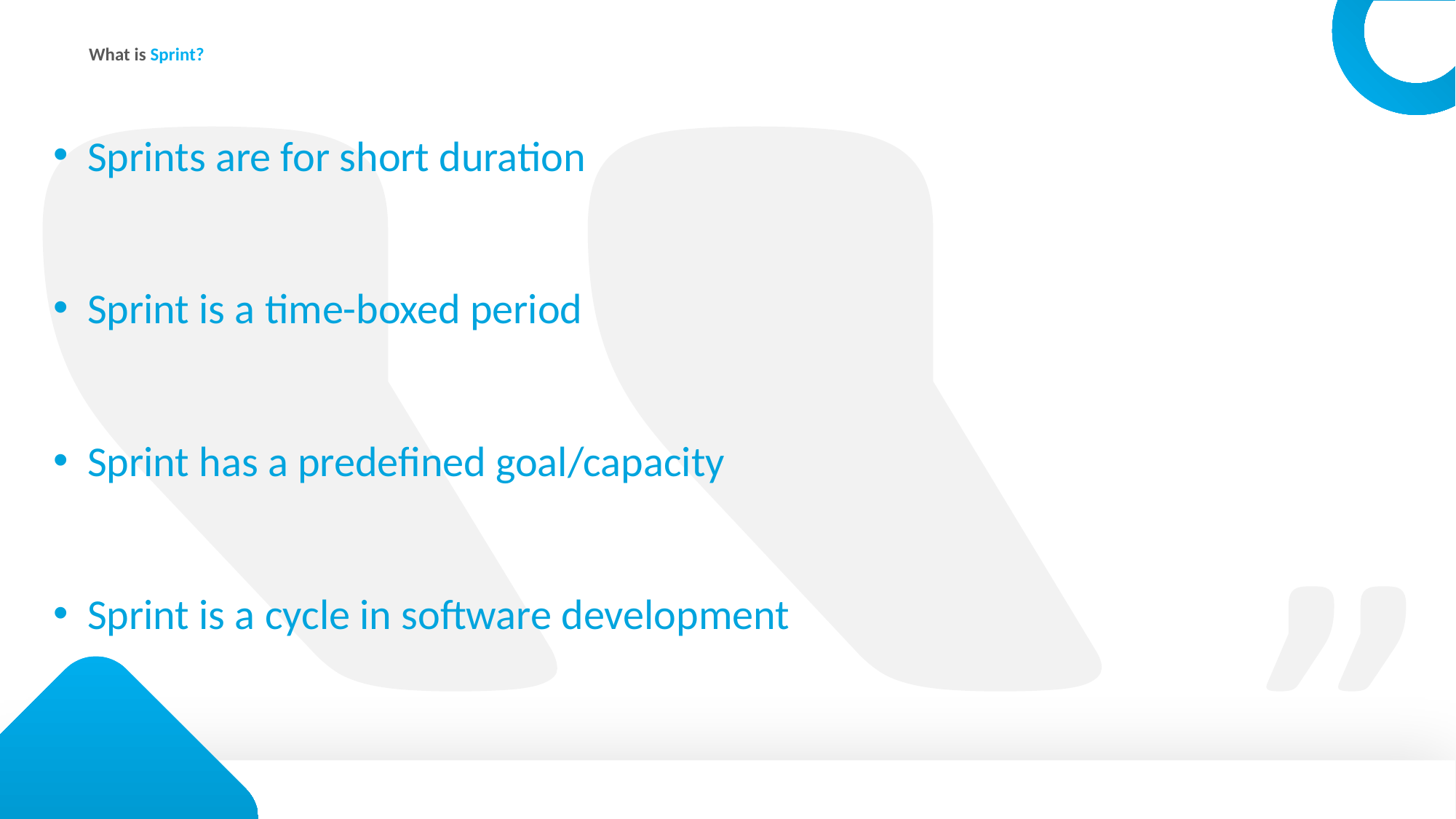

What is Sprint?
Sprints are for short duration

Sprint is a time-boxed period

Sprint has a predefined goal/capacity

Sprint is a cycle in software development